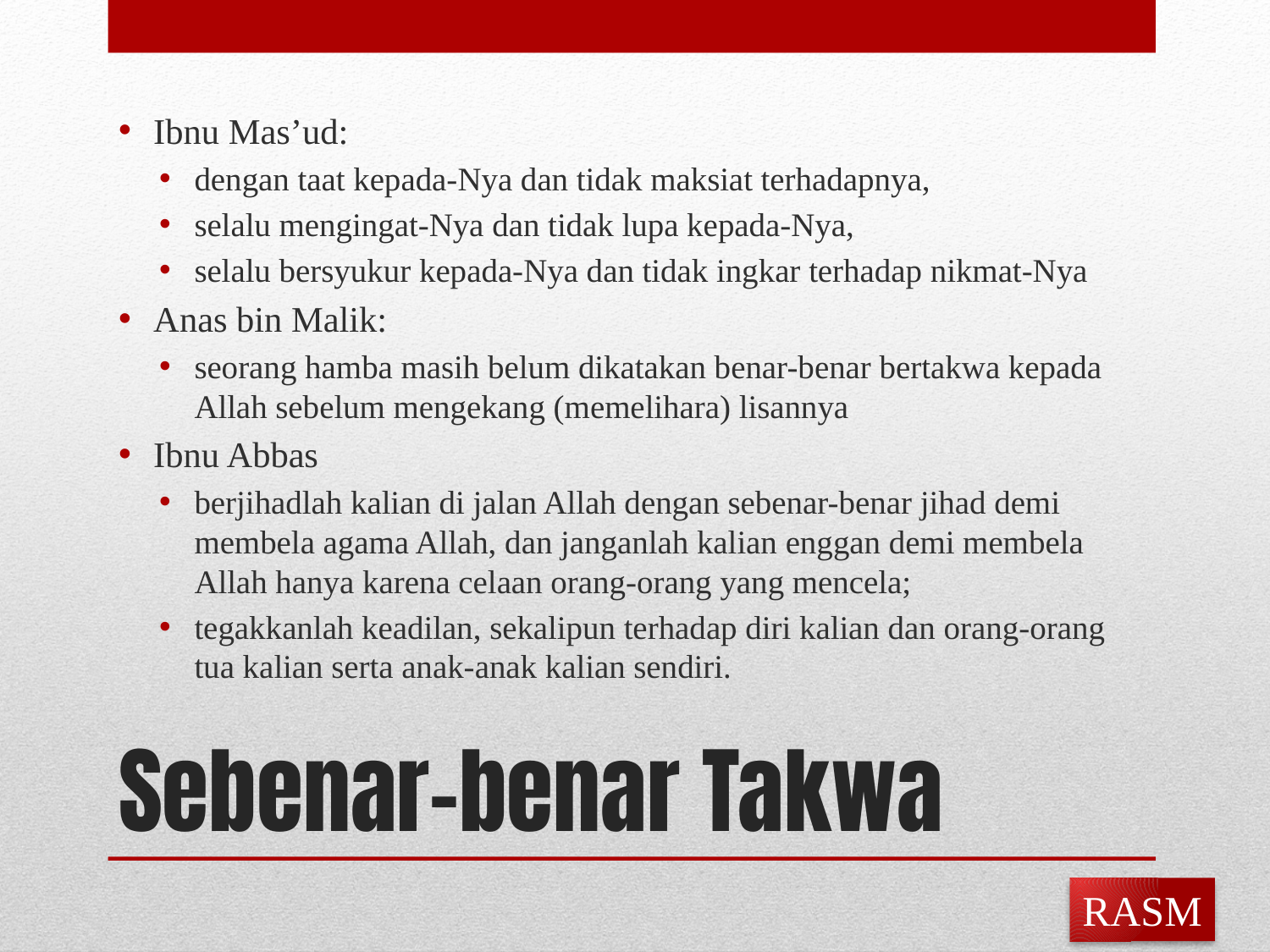

Ibnu Mas’ud:
dengan taat kepada-Nya dan tidak maksiat terhadapnya,
selalu mengingat-Nya dan tidak lupa kepada-Nya,
selalu bersyukur kepada-Nya dan tidak ingkar terhadap nikmat-Nya
Anas bin Malik:
seorang hamba masih belum dikatakan benar-benar bertakwa kepada Allah sebelum mengekang (memelihara) lisannya
Ibnu Abbas
berjihadlah kalian di jalan Allah dengan sebenar-benar jihad demi membela agama Allah, dan janganlah kalian enggan demi membela Allah hanya karena celaan orang-orang yang mencela;
tegakkanlah keadilan, sekalipun terhadap diri kalian dan orang-orang tua kalian serta anak-anak kalian sendiri.
# Sebenar-benar Takwa
RASM